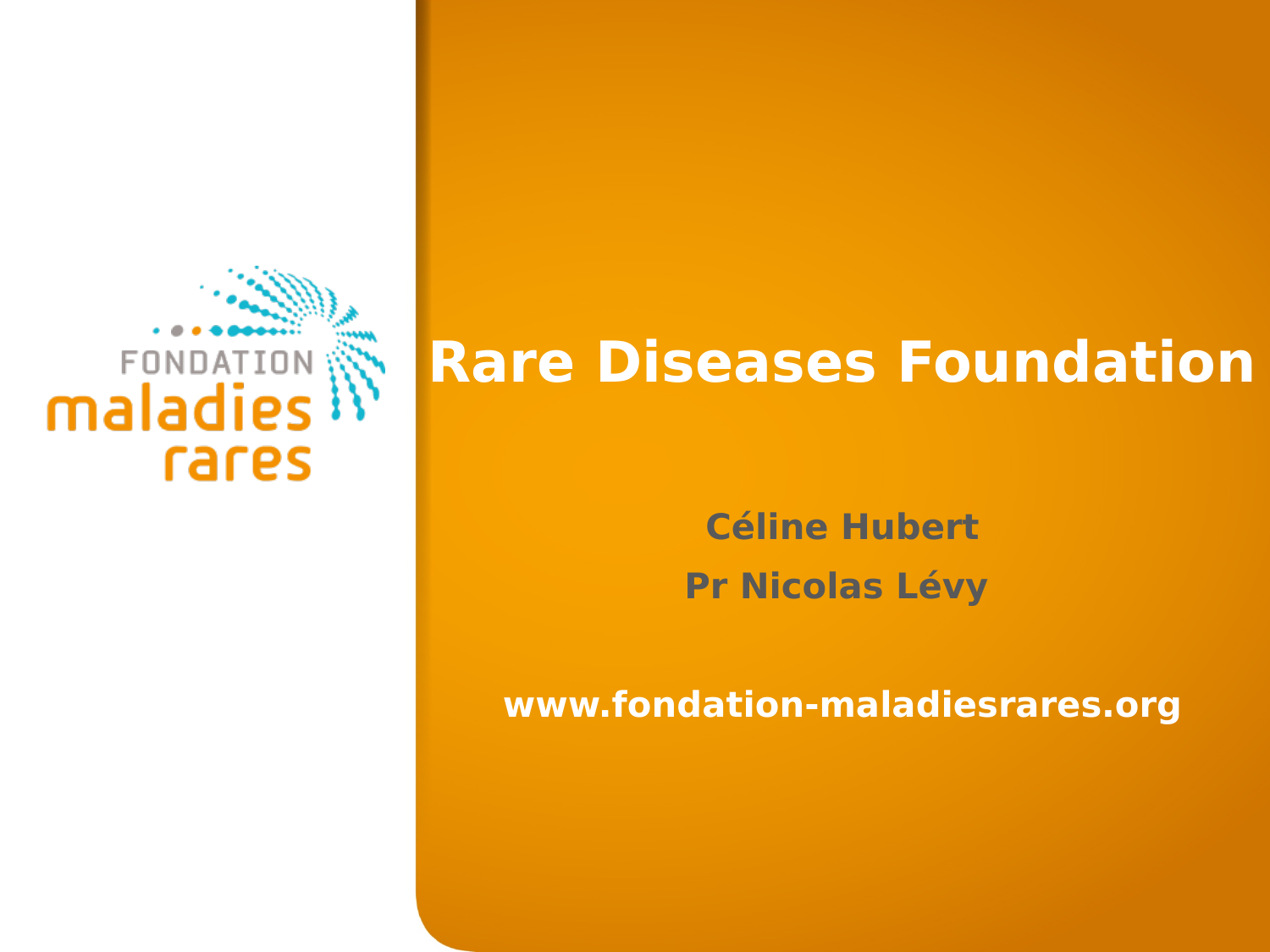

# Rare Diseases Foundation Céline Hubert Pr Nicolas Lévy www.fondation-maladiesrares.org